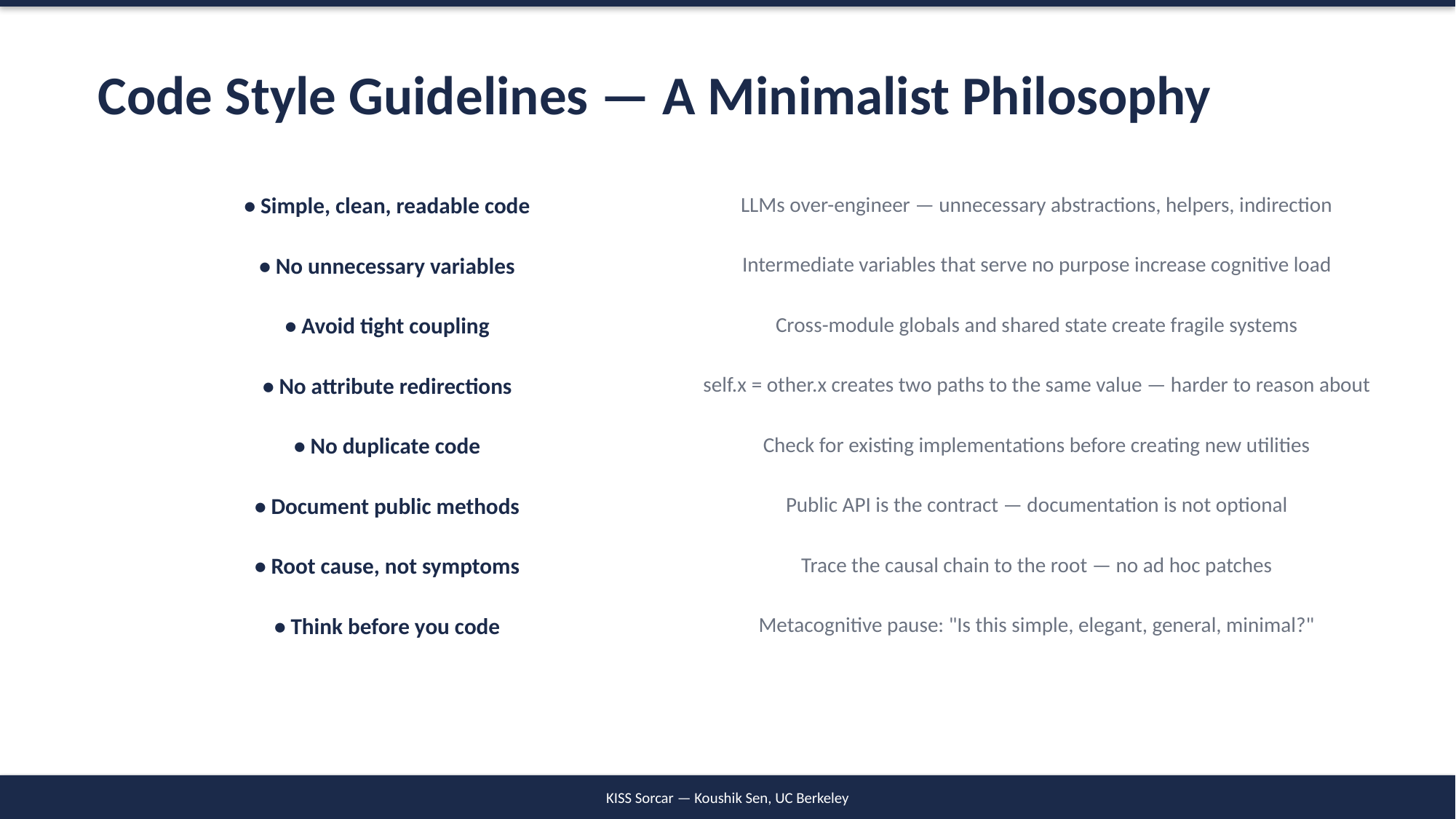

Code Style Guidelines — A Minimalist Philosophy
• Simple, clean, readable code
LLMs over-engineer — unnecessary abstractions, helpers, indirection
• No unnecessary variables
Intermediate variables that serve no purpose increase cognitive load
• Avoid tight coupling
Cross-module globals and shared state create fragile systems
• No attribute redirections
self.x = other.x creates two paths to the same value — harder to reason about
• No duplicate code
Check for existing implementations before creating new utilities
• Document public methods
Public API is the contract — documentation is not optional
• Root cause, not symptoms
Trace the causal chain to the root — no ad hoc patches
• Think before you code
Metacognitive pause: "Is this simple, elegant, general, minimal?"
KISS Sorcar — Koushik Sen, UC Berkeley